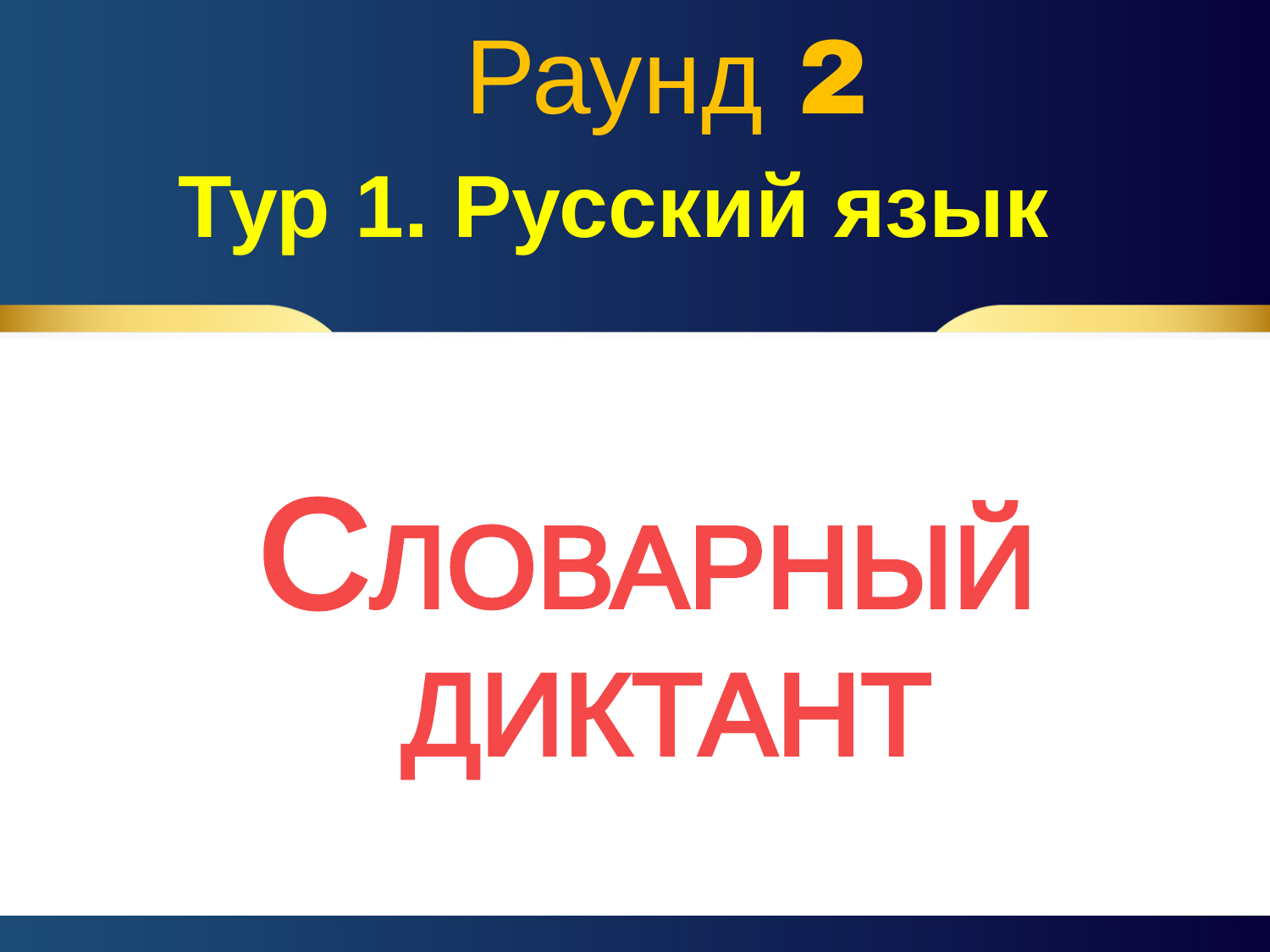

# Раунд 2
Тур 1. Русский язык

Словарный
диктант